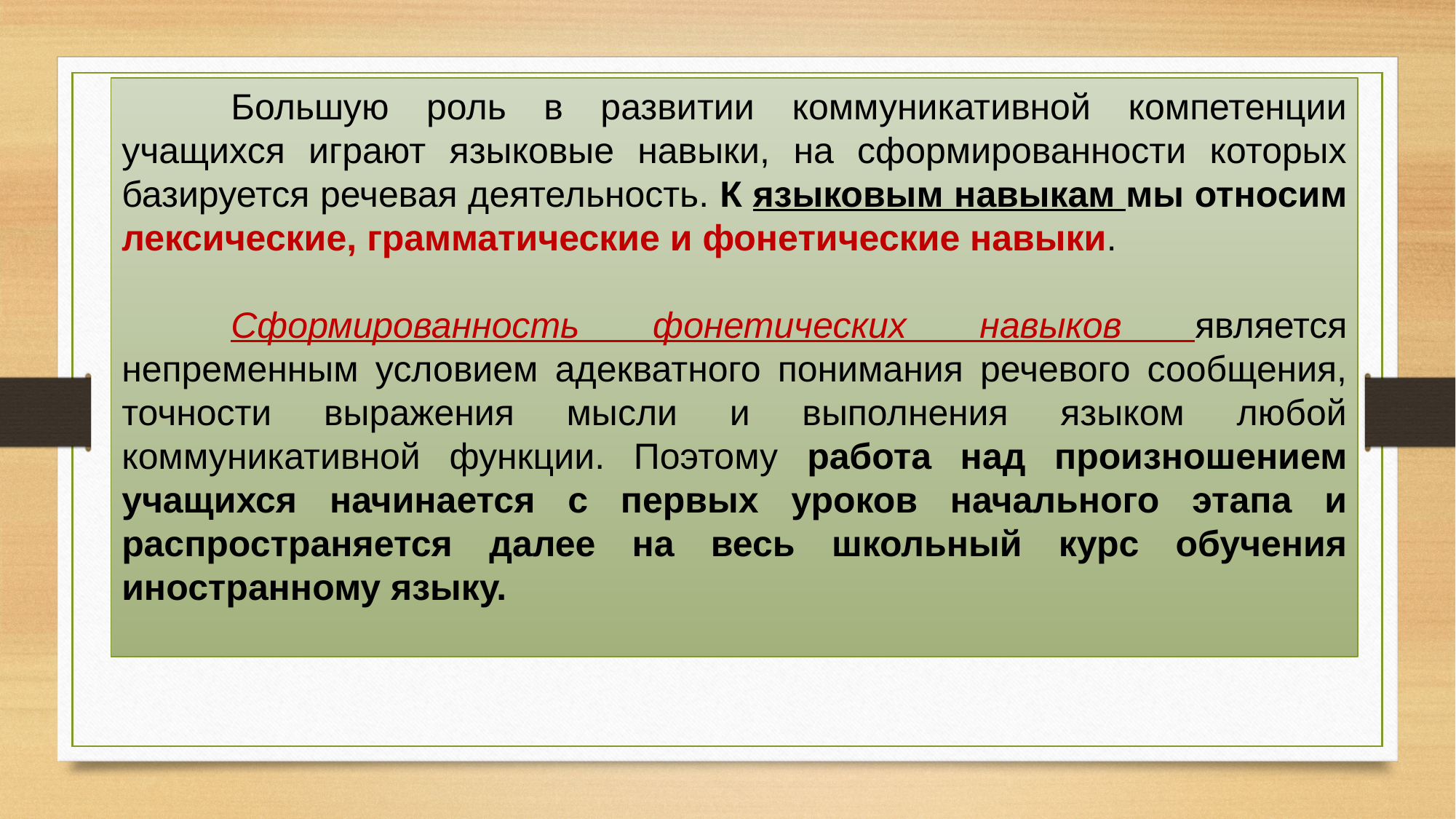

Большую роль в развитии коммуникативной компетенции учащихся играют языковые навыки, на сформированности которых базируется речевая деятельность. К языковым навыкам мы относим лексические, грамматические и фонетические навыки.

	Сформированность фонетических навыков является непременным условием адекватного понимания речевого сообщения, точности выражения мысли и выполнения языком любой коммуникативной функции. Поэтому работа над произношением учащихся начинается с первых уроков начального этапа и распространяется далее на весь школьный курс обучения иностранному языку.